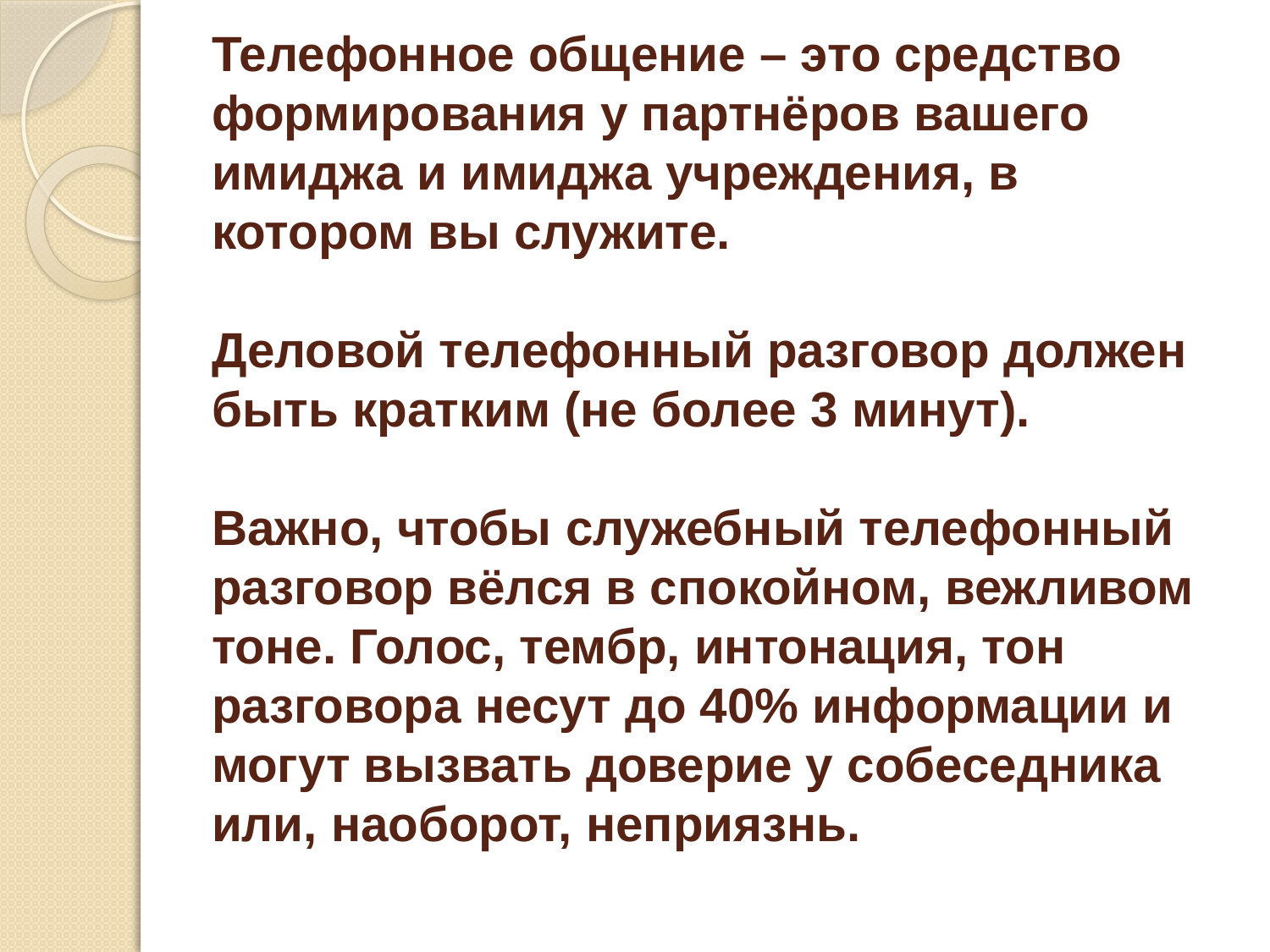

# Телефонное общение – это средство формирования у партнёров вашего имиджа и имиджа учреждения, в котором вы служите. Деловой телефонный разговор должен быть кратким (не более 3 минут). Важно, чтобы служебный телефонный разговор вёлся в спокойном, вежливом тоне. Голос, тембр, интонация, тон разговора несут до 40% информации и могут вызвать доверие у собеседника или, наоборот, неприязнь.